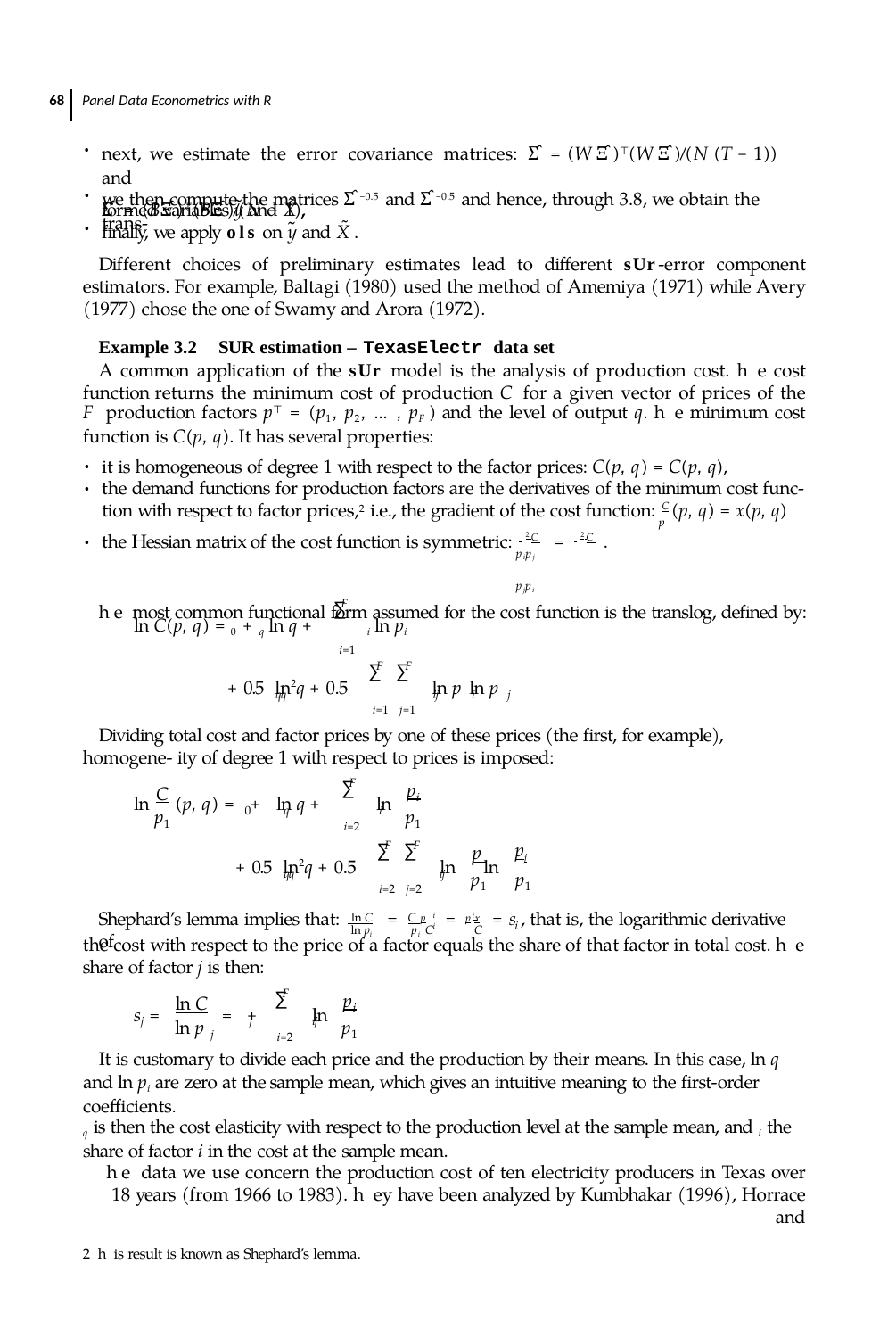

68  Panel Data Econometrics with R

next, we estimate the error covariance matrices: Σ̂  = (W Ξ̂ )⊤(W Ξ̂ )∕(N (T − 1)) and
Σ̂  = (BΞ̂ )⊤(BΞ̂ )∕(N − 1),

we then compute the matrices Σ̂ −0.5 and Σ̂ −0.5 and hence, through 3.8, we obtain the trans-

formed variables ỹ and X̃ ,
ﬁnally, we apply ols on ỹ and X̃ .
Different choices of preliminary estimates lead to different sur-error component estimators. For example, Baltagi (1980) used the method of Amemiya (1971) while Avery (1977) chose the one of Swamy and Arora (1972).
Example 3.2  SUR estimation – TexasElectr data set
A common application of the sur model is the analysis of production cost. he cost function returns the minimum cost of production C  for a given vector of prices of the F  production factors p⊤ = (p1, p2, … , pF ) and the level of output q. he minimum cost function is C(p, q). It has several properties:
it is homogeneous of degree 1 with respect to the factor prices: C(p, q) = C(p, q),
the demand functions for production factors are the derivatives of the minimum cost func-
tion with respect to factor prices,2 i.e., the gradient of the cost function: C (p, q) = x(p, q)
p
the Hessian matrix of the cost function is symmetric:  2 C  =  2 C  .
pipj	pjpi
he most common functional form assumed for the cost function is the translog, deﬁned by:
F
∑
ln C(p, q) = 0 + q ln q +	i ln pi
i=1
F	F
∑ ∑
 ln p ln p
+ 0.5 ln2q + 0.5
qq	ij	i	j
i=1 j=1
Dividing total cost and factor prices by one of these prices (the ﬁrst, for example), homogene- ity of degree 1 with respect to prices is imposed:
F
∑
p
C
i
ln	(p, q) =  +  ln q +	 ln
0	q	i
p
p
1
1
i=2
F	F
∑ ∑
pj
p
 ln  i ln
+ 0.5 ln2q + 0.5
ij
qq
p	p
1	1
i=2 j=2
 ln C	C p	p x
Shephard’s lemma implies that:	=	=	= s , that is, the logarithmic derivative of
i	i  i
i
 ln pi	pi C	C
the cost with respect to the price of a factor equals the share of that factor in total cost. he share of factor j is then:
F
∑
p
 ln C
 ln p
i
s =
=  +	 ln
j
j	ij
p
j
1
i=2
It is customary to divide each price and the production by their means. In this case, ln q and ln pi are zero at the sample mean, which gives an intuitive meaning to the ﬁrst-order coeﬃcients.
q is then the cost elasticity with respect to the production level at the sample mean, and i the share of factor i in the cost at the sample mean.
he data we use concern the production cost of ten electricity producers in Texas over
18 years (from 1966 to 1983). hey have been analyzed by Kumbhakar (1996), Horrace and

2 his result is known as Shephard’s lemma.